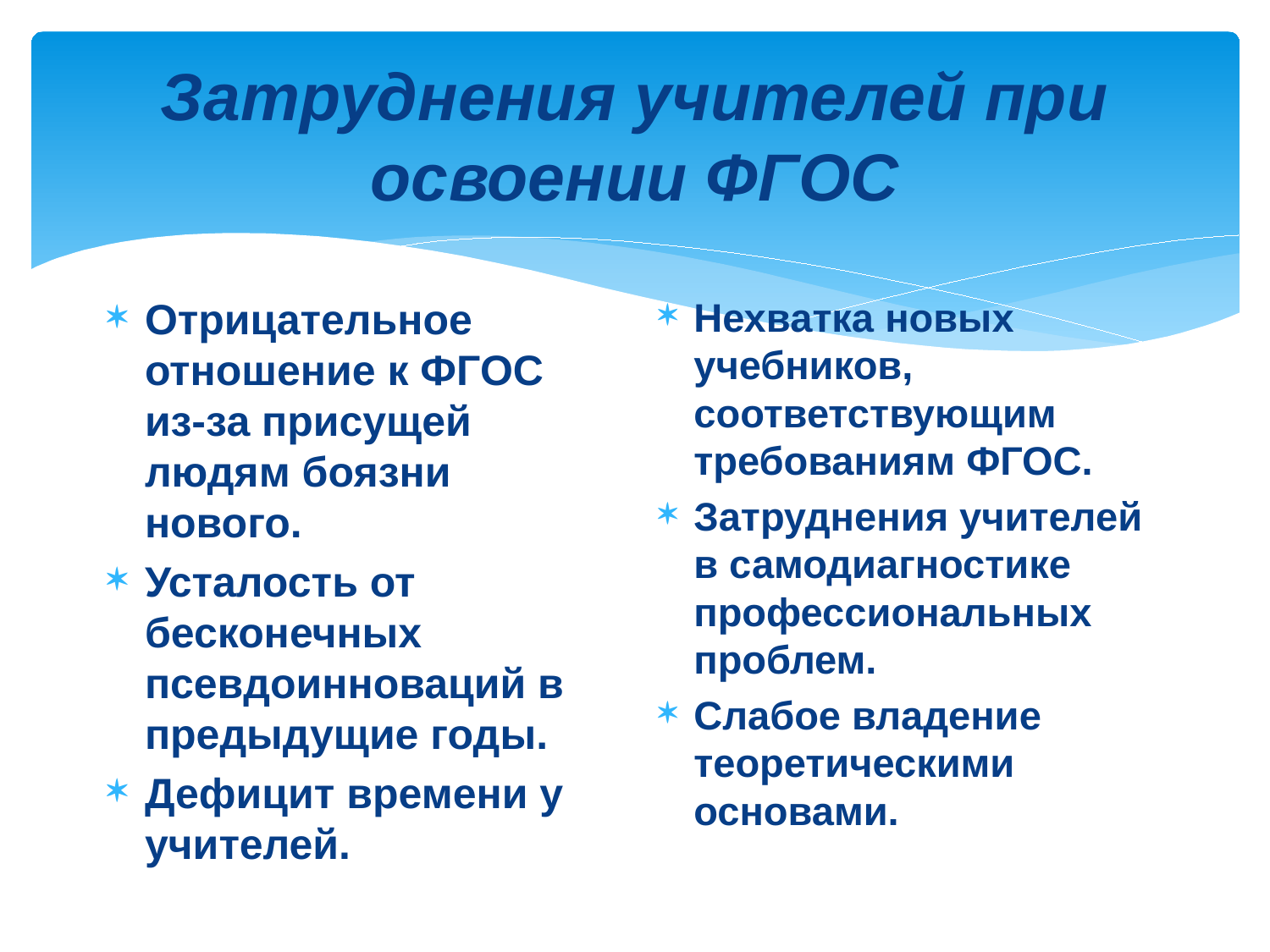

# Затруднения учителей при освоении ФГОС
Отрицательное отношение к ФГОС из-за присущей людям боязни нового.
Усталость от бесконечных псевдоинноваций в предыдущие годы.
Дефицит времени у учителей.
Нехватка новых учебников, соответствующим требованиям ФГОС.
Затруднения учителей в самодиагностике профессиональных проблем.
Слабое владение теоретическими основами.